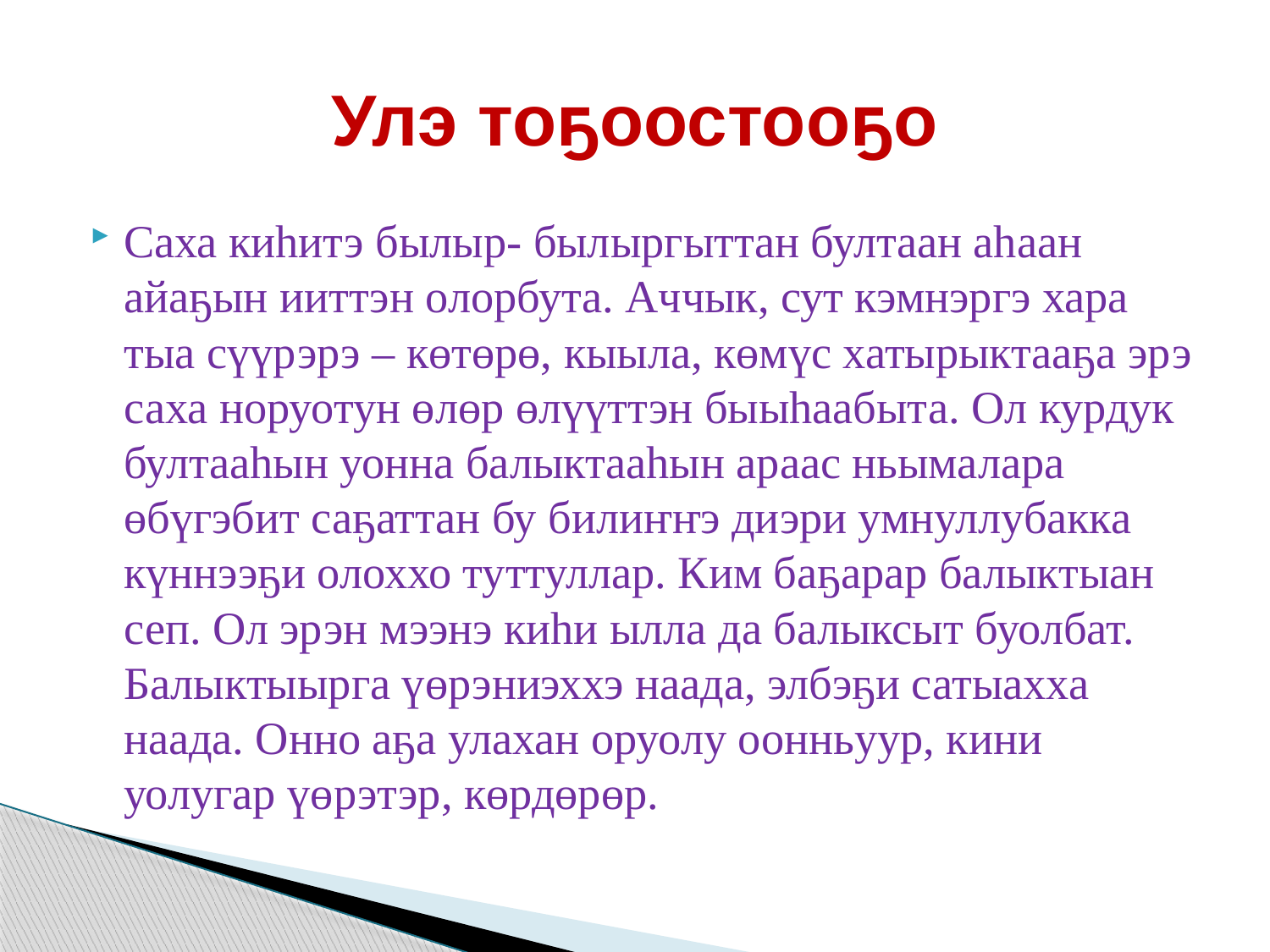

# Улэ тоҕоостооҕо
Саха киһитэ былыр- былыргыттан бултаан аһаан айаҕын ииттэн олорбута. Аччык, сут кэмнэргэ хара тыа сүүрэрэ – көтөрө, кыыла, көмүс хатырыктааҕа эрэ саха норуотун өлөр өлүүттэн быыһаабыта. Ол курдук бултааһын уонна балыктааһын араас ньымалара өбүгэбит саҕаттан бу билиҥҥэ диэри умнуллубакка күннээҕи олоххо туттуллар. Ким баҕарар балыктыан сеп. Ол эрэн мээнэ киһи ылла да балыксыт буолбат. Балыктыырга үөрэниэххэ наада, элбэҕи сатыахха наада. Онно аҕа улахан оруолу оонньуур, кини уолугар үөрэтэр, көрдөрөр.